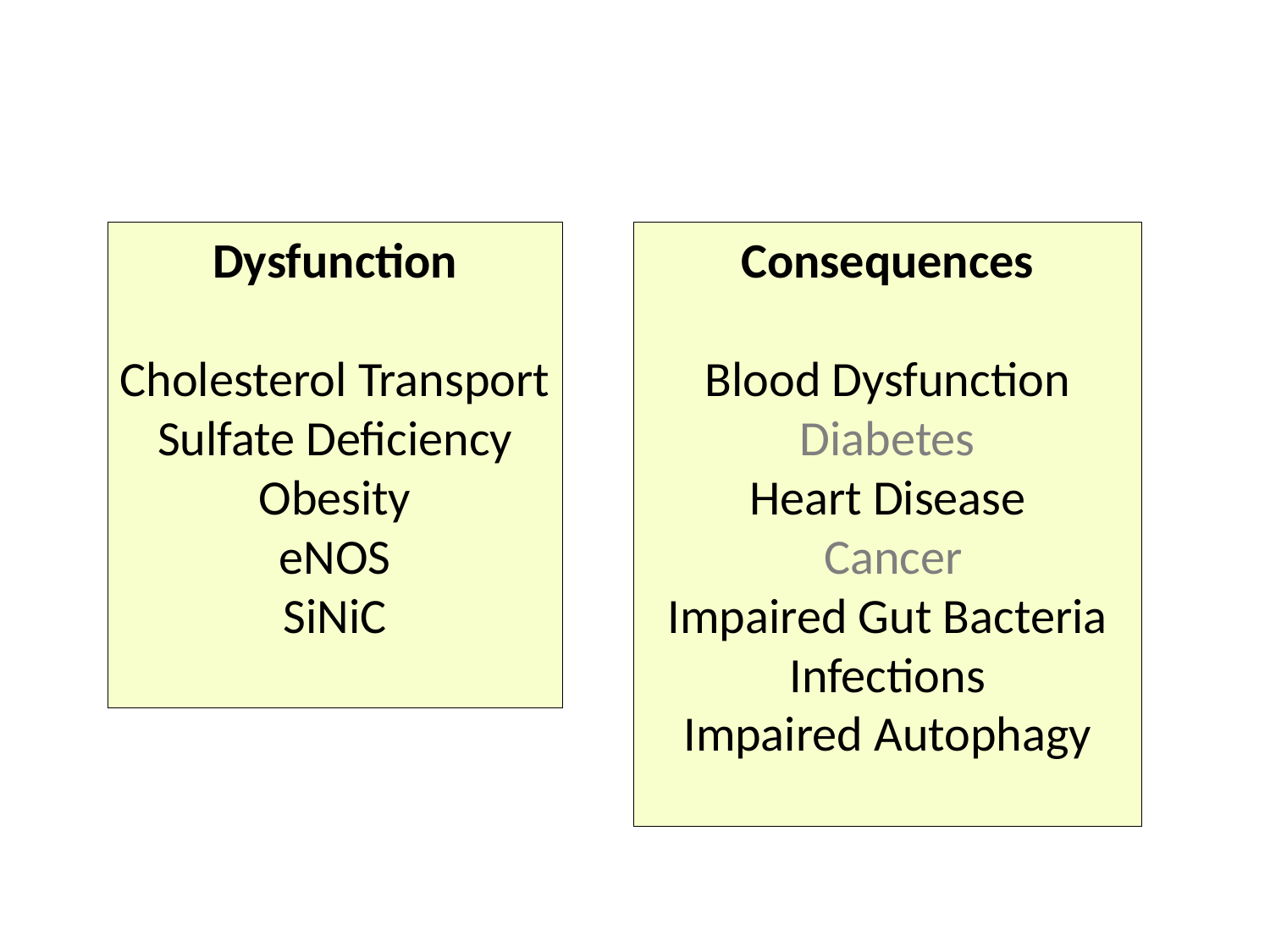

#

Dysfunction

Cholesterol Transport
Sulfate Deficiency
Obesity
eNOS
SiNiC

Consequences

Blood Dysfunction
Diabetes
Heart Disease
 Cancer
Impaired Gut Bacteria
Infections
Impaired Autophagy